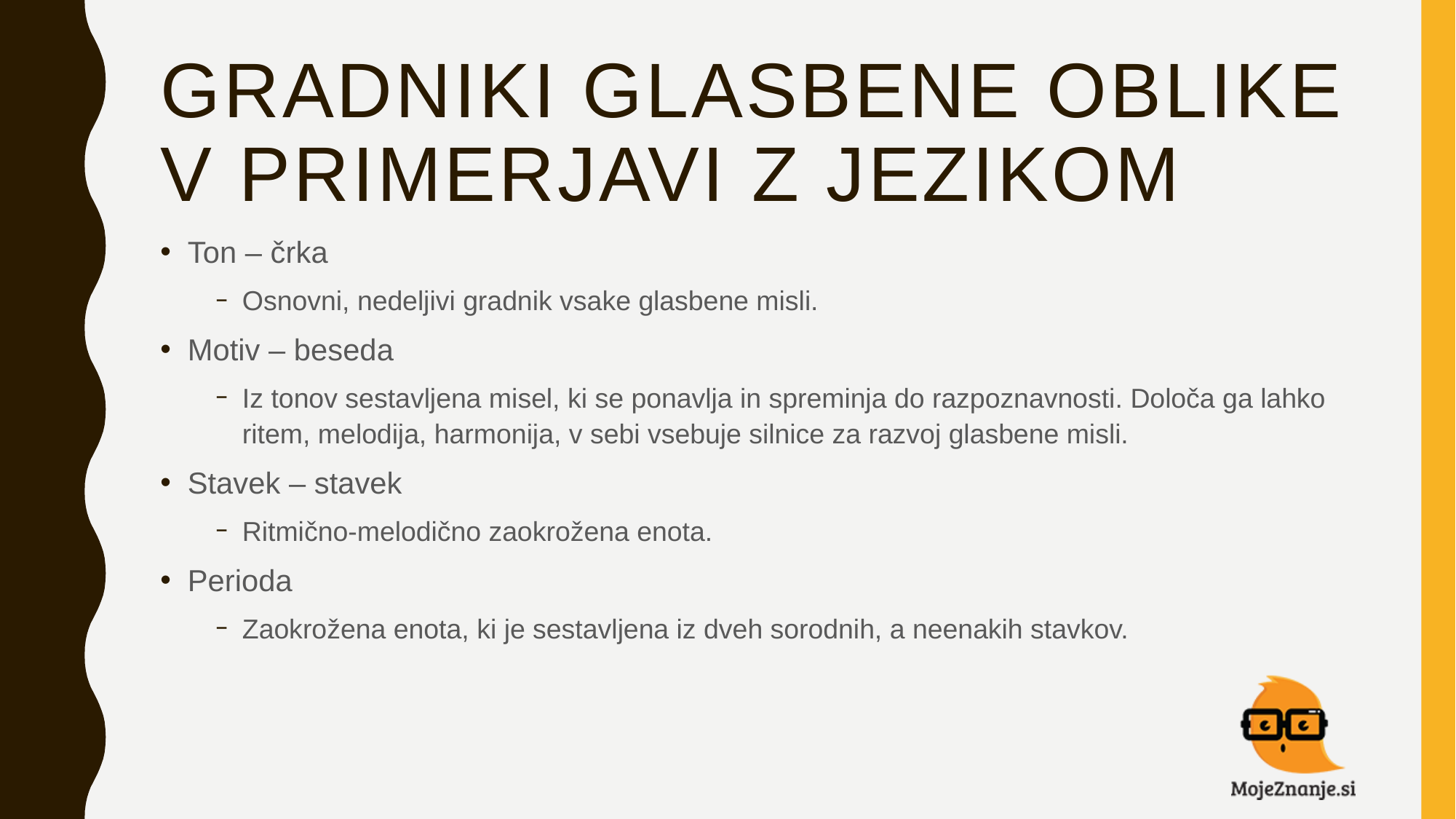

# Gradniki glasbene oblike v primerjavi z jezikom
Ton – črka
Osnovni, nedeljivi gradnik vsake glasbene misli.
Motiv – beseda
Iz tonov sestavljena misel, ki se ponavlja in spreminja do razpoznavnosti. Določa ga lahko ritem, melodija, harmonija, v sebi vsebuje silnice za razvoj glasbene misli.
Stavek – stavek
Ritmično-melodično zaokrožena enota.
Perioda
Zaokrožena enota, ki je sestavljena iz dveh sorodnih, a neenakih stavkov.